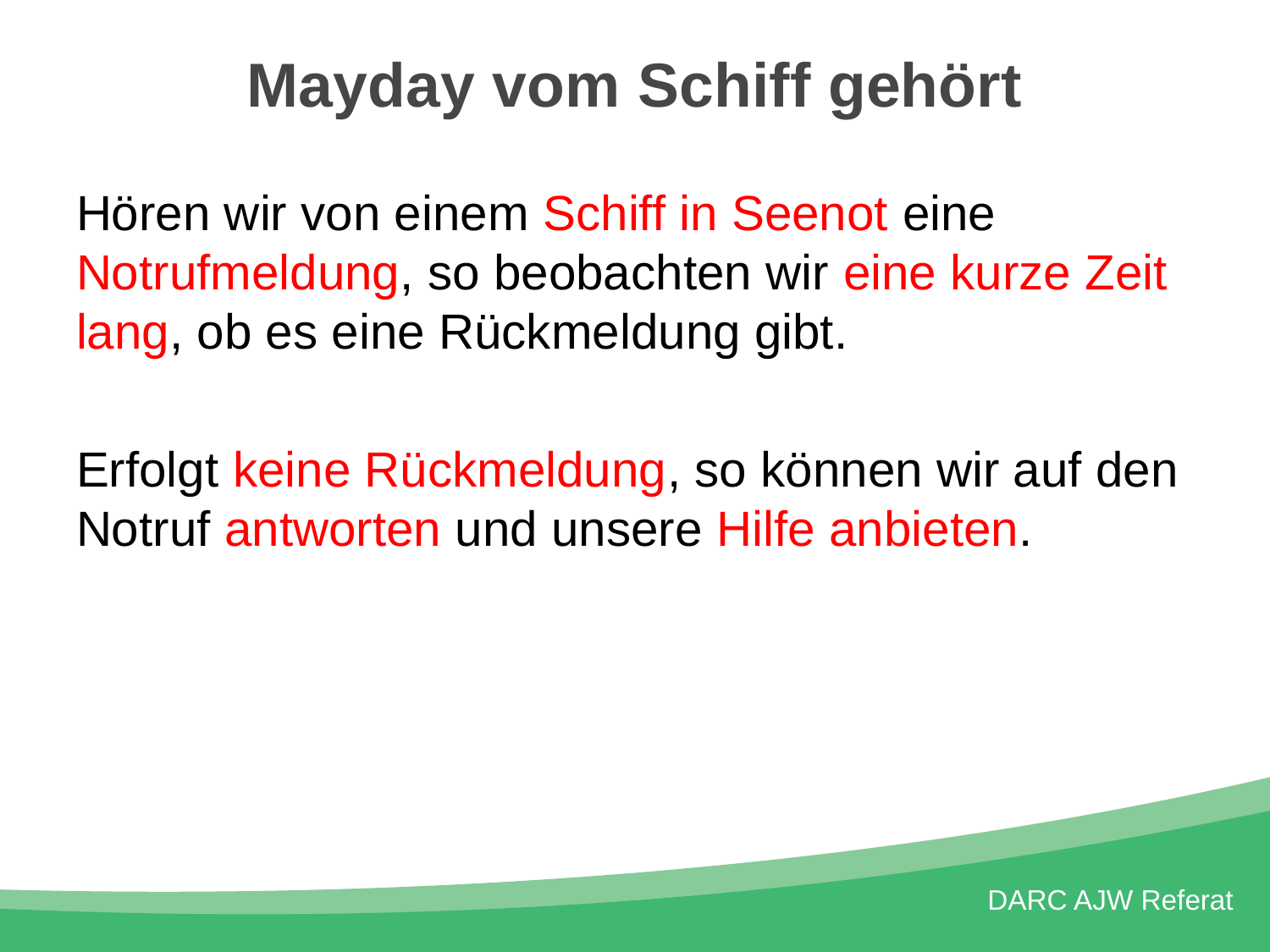

# Mayday vom Schiff gehört

Hören wir von einem Schiff in Seenot eine Notrufmeldung, so beobachten wir eine kurze Zeit lang, ob es eine Rückmeldung gibt.

Erfolgt keine Rückmeldung, so können wir auf den Notruf antworten und unsere Hilfe anbieten.